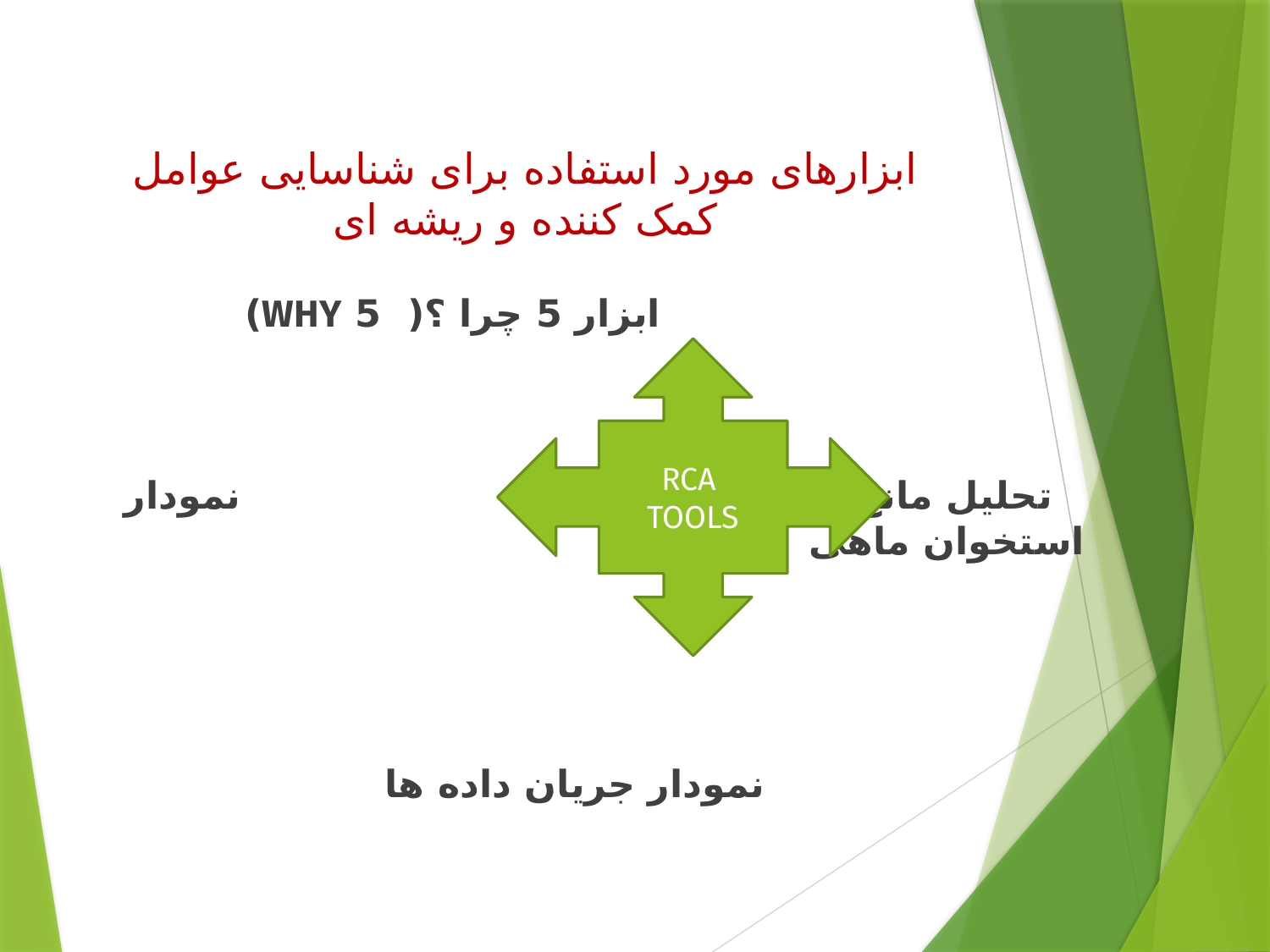

# ابزارهای مورد استفاده برای شناسایی عوامل کمک کننده و ریشه ای

                                   ابزار 5 چرا ؟(  5 WHY)

     تحلیل مانع                                               نمودار استخوان ماهی

                           نمودار جریان داده ها

RCA
TOOLS